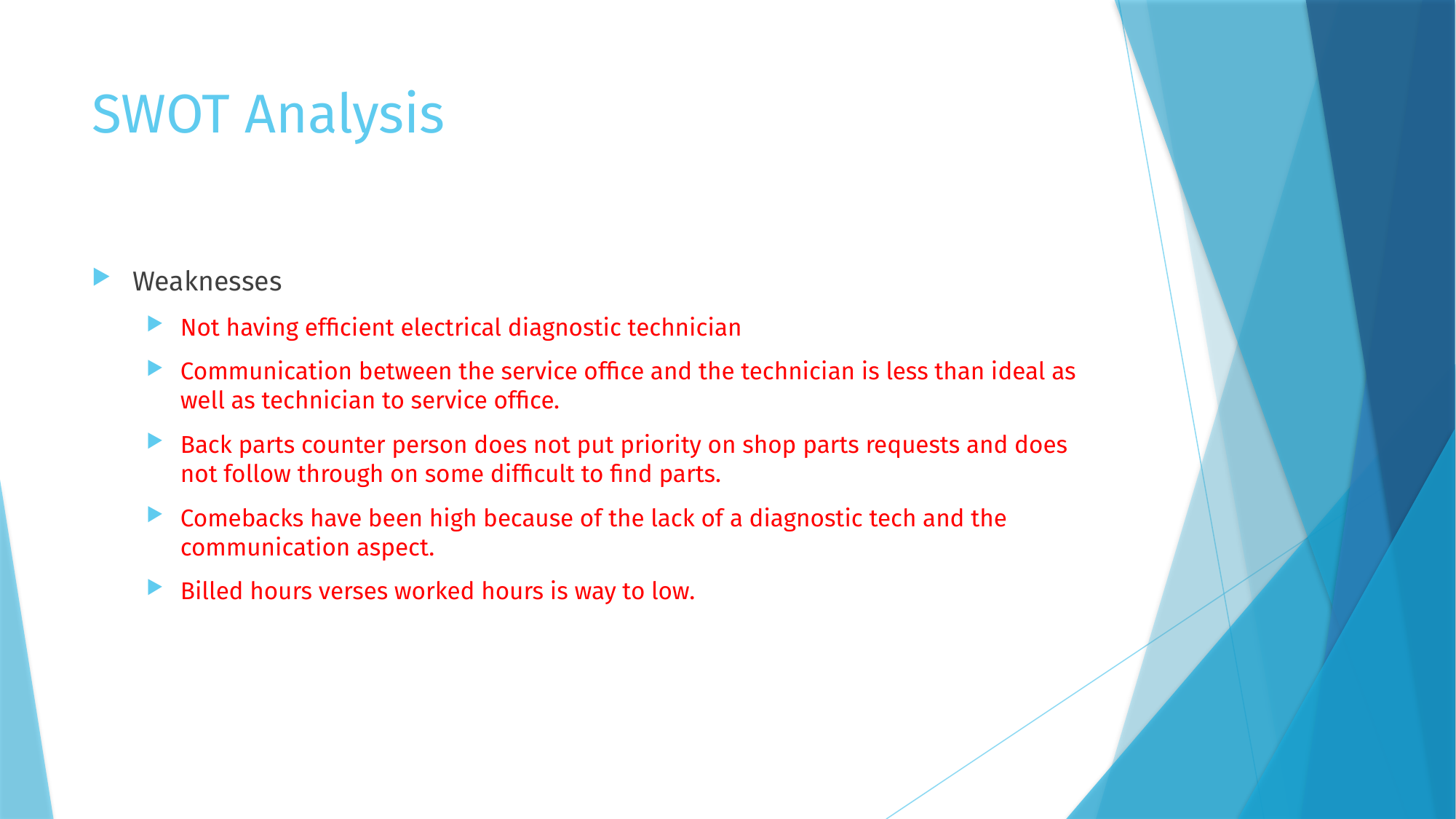

# SWOT Analysis
Weaknesses
Not having efficient electrical diagnostic technician
Communication between the service office and the technician is less than ideal as well as technician to service office.
Back parts counter person does not put priority on shop parts requests and does not follow through on some difficult to find parts.
Comebacks have been high because of the lack of a diagnostic tech and the communication aspect.
Billed hours verses worked hours is way to low.